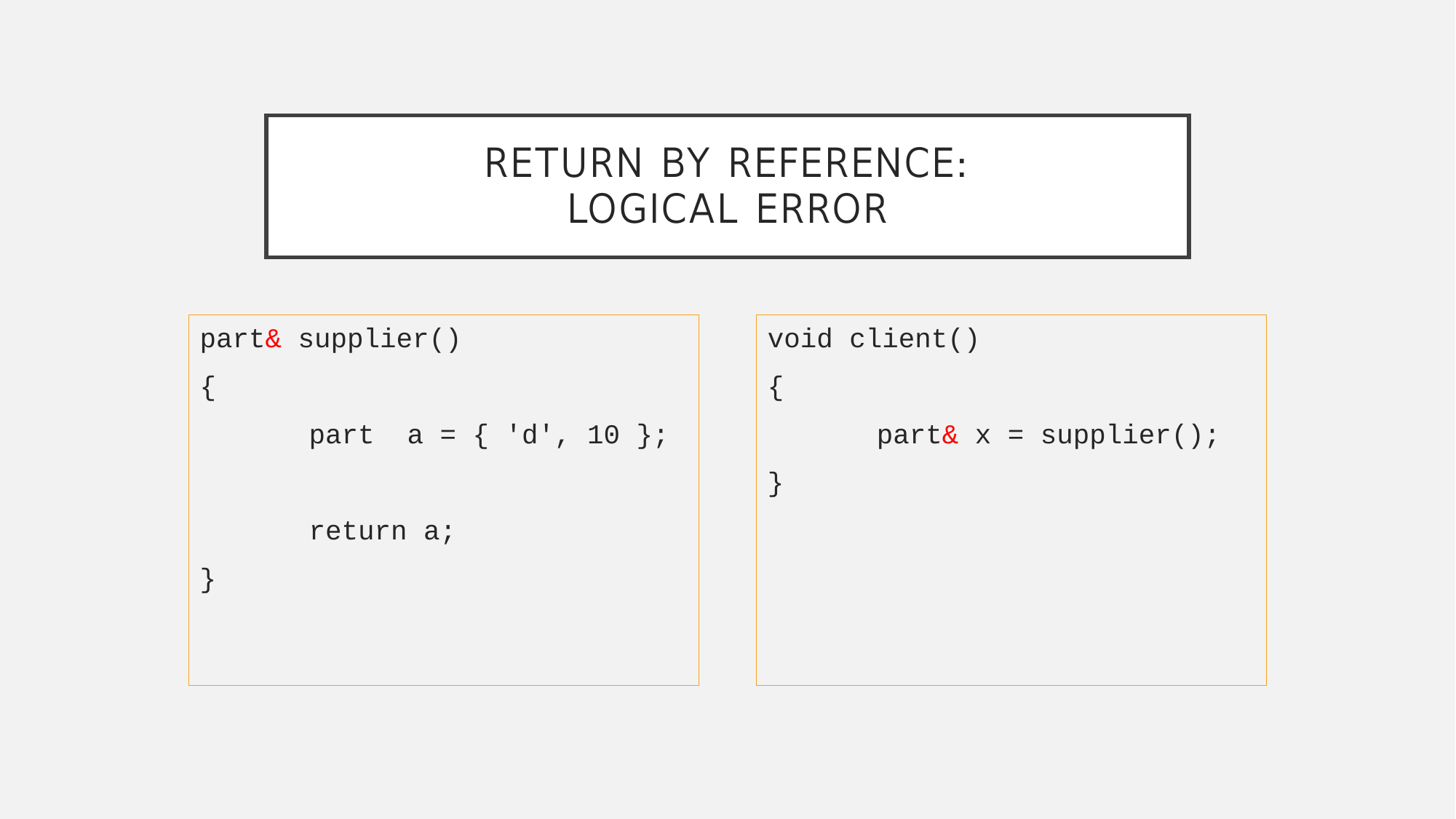

# Return By reference: Logical Error
part& supplier()
{
	part  a = { 'd', 10 };

	return a;
}
void client()
{
	part& x = supplier();
}